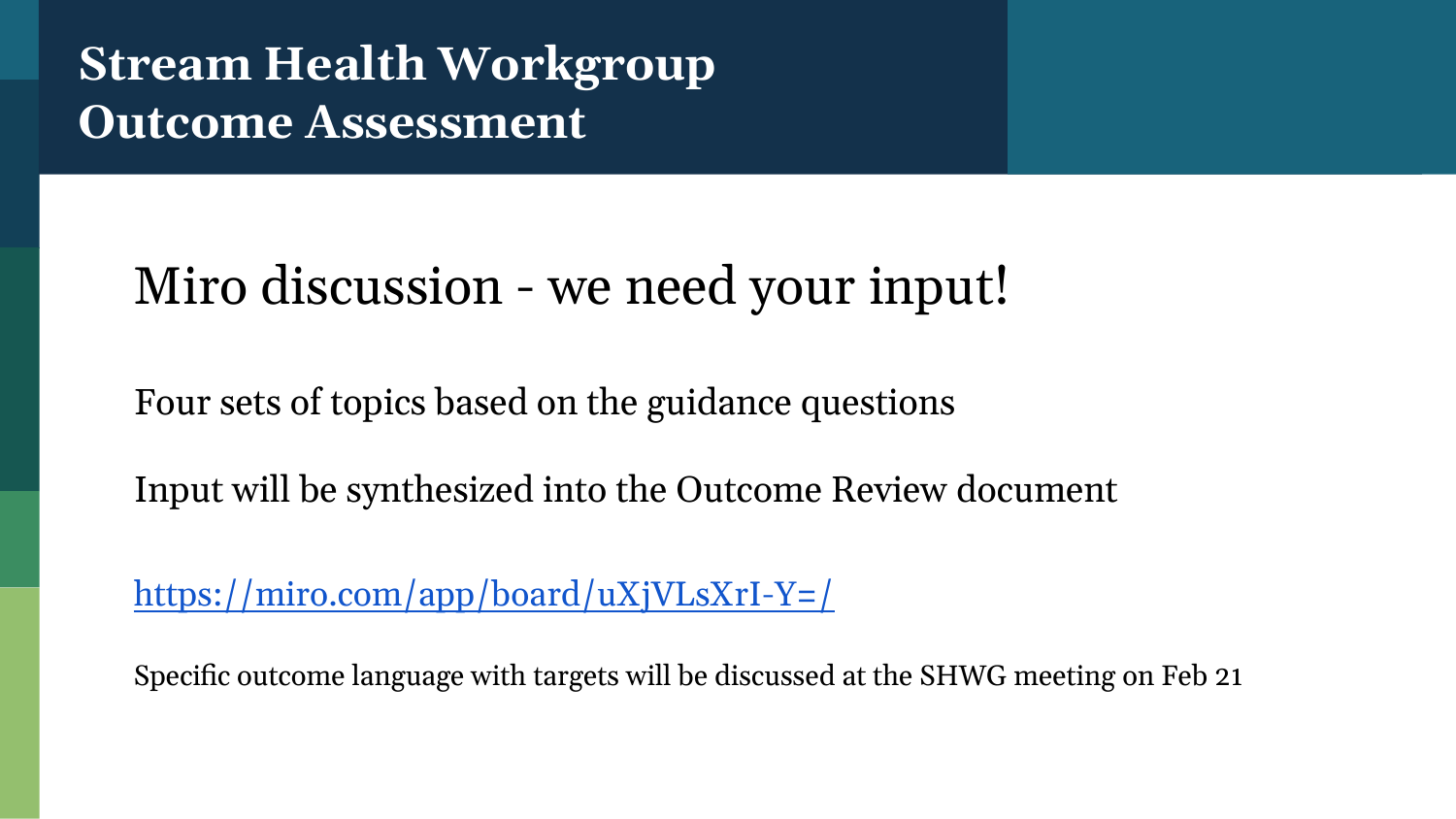

Stream Health Workgroup
Outcome Assessment

Miro discussion - we need your input!

Four sets of topics based on the guidance questions

Input will be synthesized into the Outcome Review document

https://miro.com/app/board/uXjVLsXrI-Y=/

Specific outcome language with targets will be discussed at the SHWG meeting on Feb 21